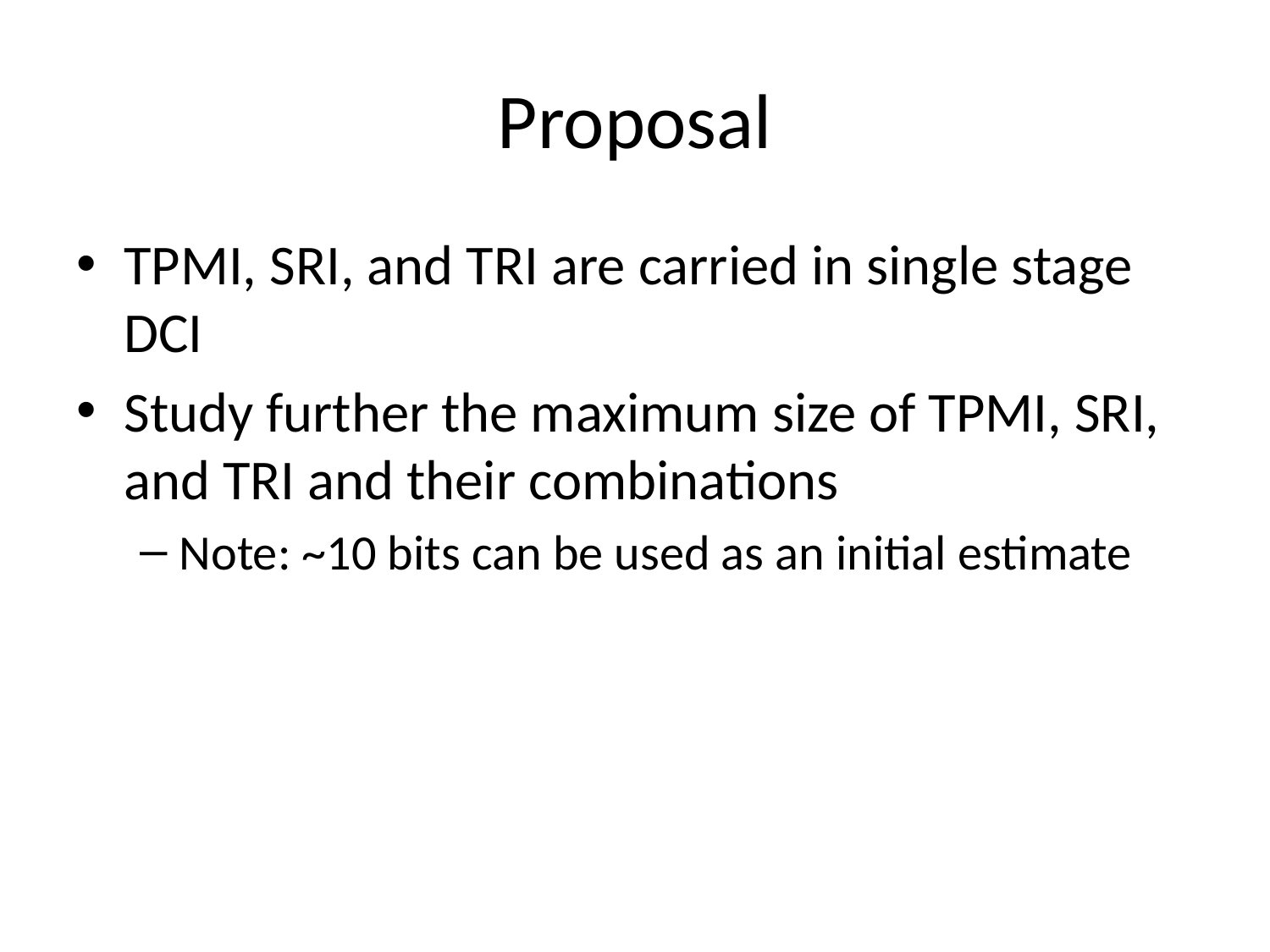

# Proposal
TPMI, SRI, and TRI are carried in single stage DCI
Study further the maximum size of TPMI, SRI, and TRI and their combinations
Note: ~10 bits can be used as an initial estimate